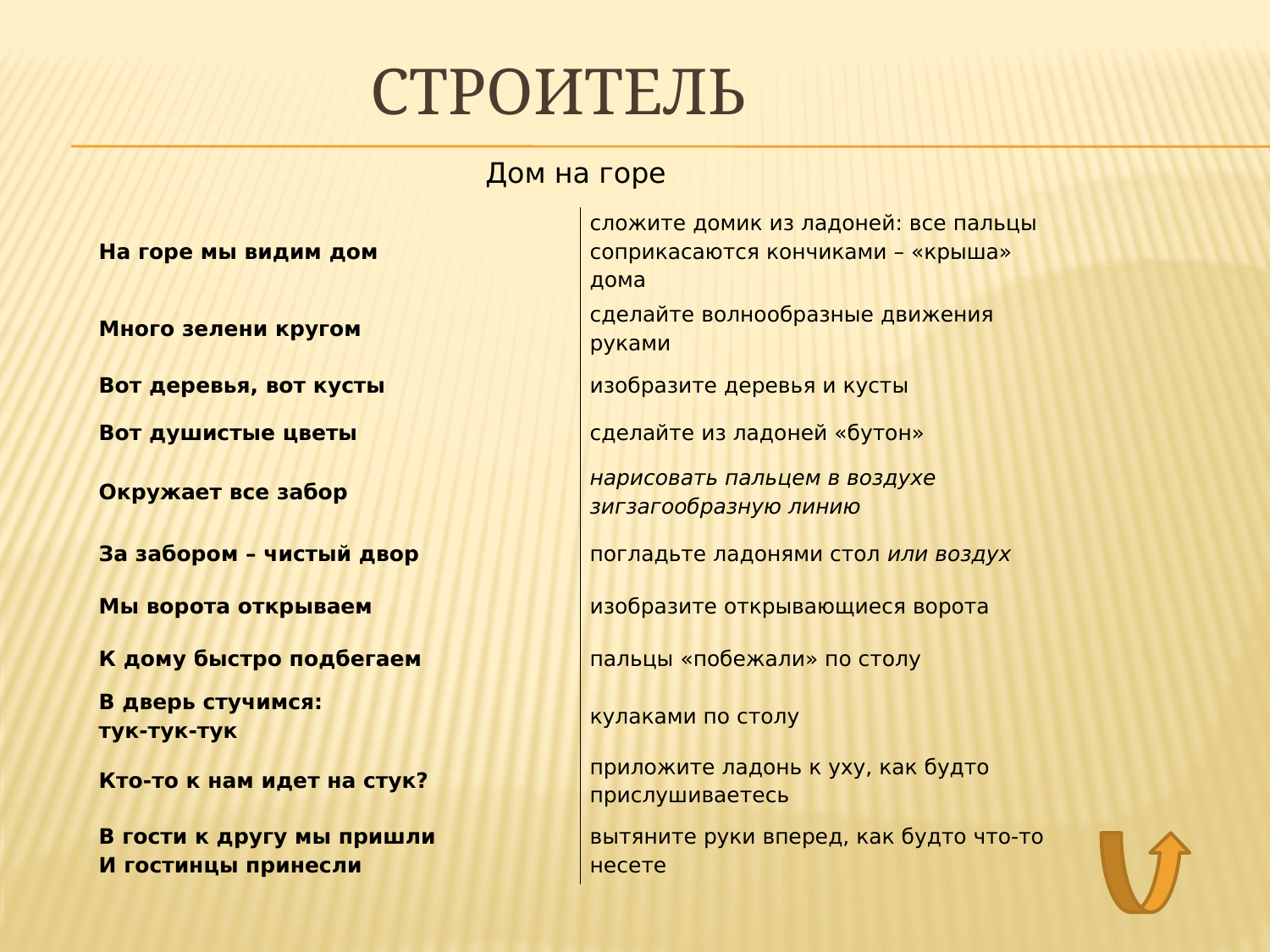

# Строитель
| Дом на горе |  |
| --- | --- |
| На горе мы видим дом | сложите домик из ладоней: все пальцы соприкасаются кончиками – «крыша» дома |
| Много зелени кругом | сделайте волнообразные движения руками |
| Вот деревья, вот кусты | изобразите деревья и кусты |
| Вот душистые цветы | сделайте из ладоней «бутон» |
| Окружает все забор | нарисовать пальцем в воздухе зигзагообразную линию |
| За забором – чистый двор | погладьте ладонями стол или воздух |
| Мы ворота открываем | изобразите открывающиеся ворота |
| К дому быстро подбегаем | пальцы «побежали» по столу |
| В дверь стучимся: тук-тук-тук | кулаками по столу |
| Кто-то к нам идет на стук? | приложите ладонь к уху, как будто прислушиваетесь |
| В гости к другу мы пришли И гостинцы принесли | вытяните руки вперед, как будто что-то несете |